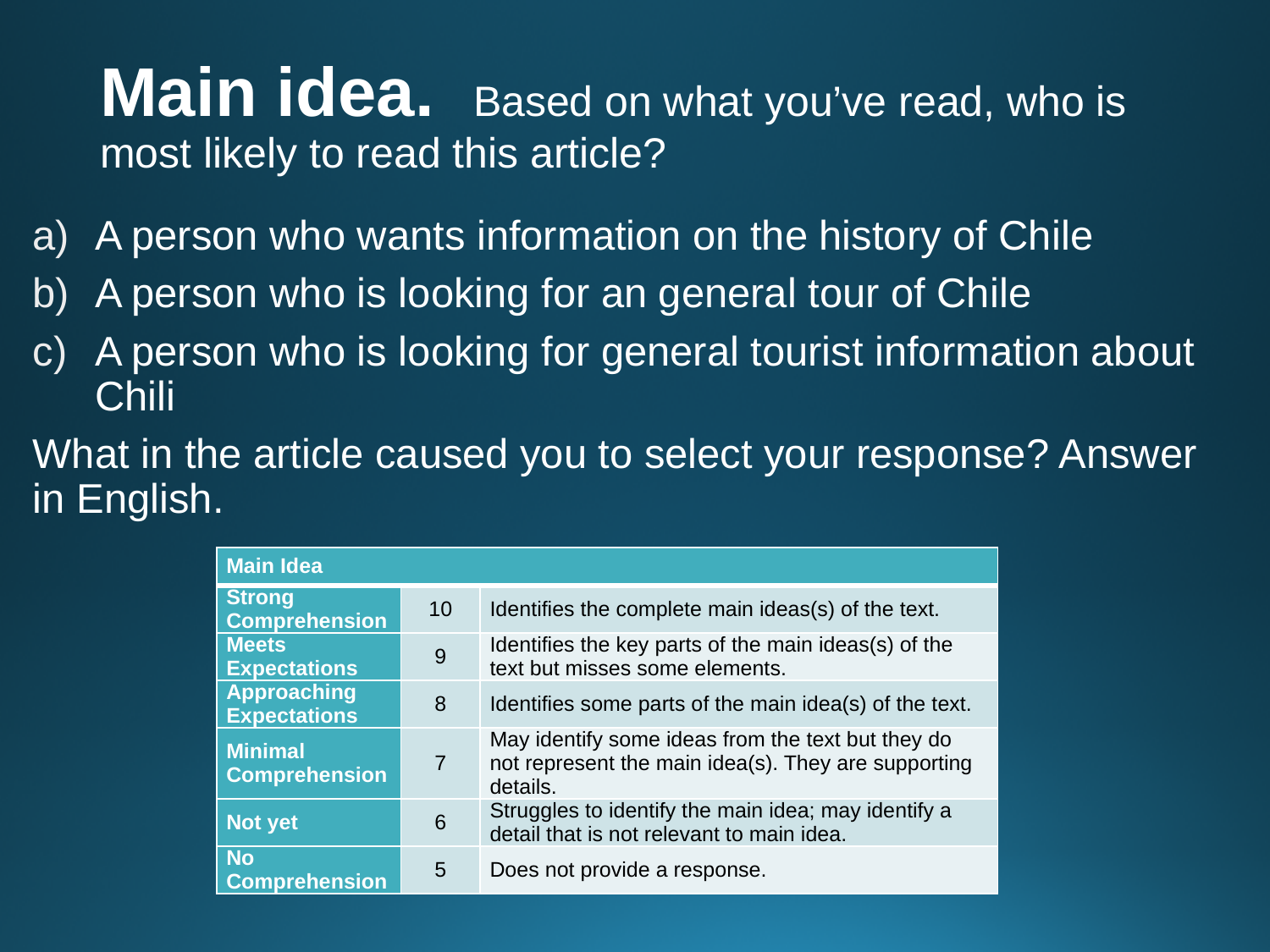

# Main idea.  Based on what you’ve read, who is most likely to read this article?
A person who wants information on the history of Chile
A person who is looking for an general tour of Chile
A person who is looking for general tourist information about Chili
What in the article caused you to select your response? Answer in English.
| Main Idea |  |  |
| --- | --- | --- |
| Strong Comprehension | 10 | Identifies the complete main ideas(s) of the text. |
| Meets Expectations | 9 | Identifies the key parts of the main ideas(s) of the text but misses some elements. |
| Approaching Expectations | 8 | Identifies some parts of the main idea(s) of the text. |
| Minimal Comprehension | 7 | May identify some ideas from the text but they do not represent the main idea(s). They are supporting details. |
| Not yet | 6 | Struggles to identify the main idea; may identify a detail that is not relevant to main idea. |
| No Comprehension | 5 | Does not provide a response. |